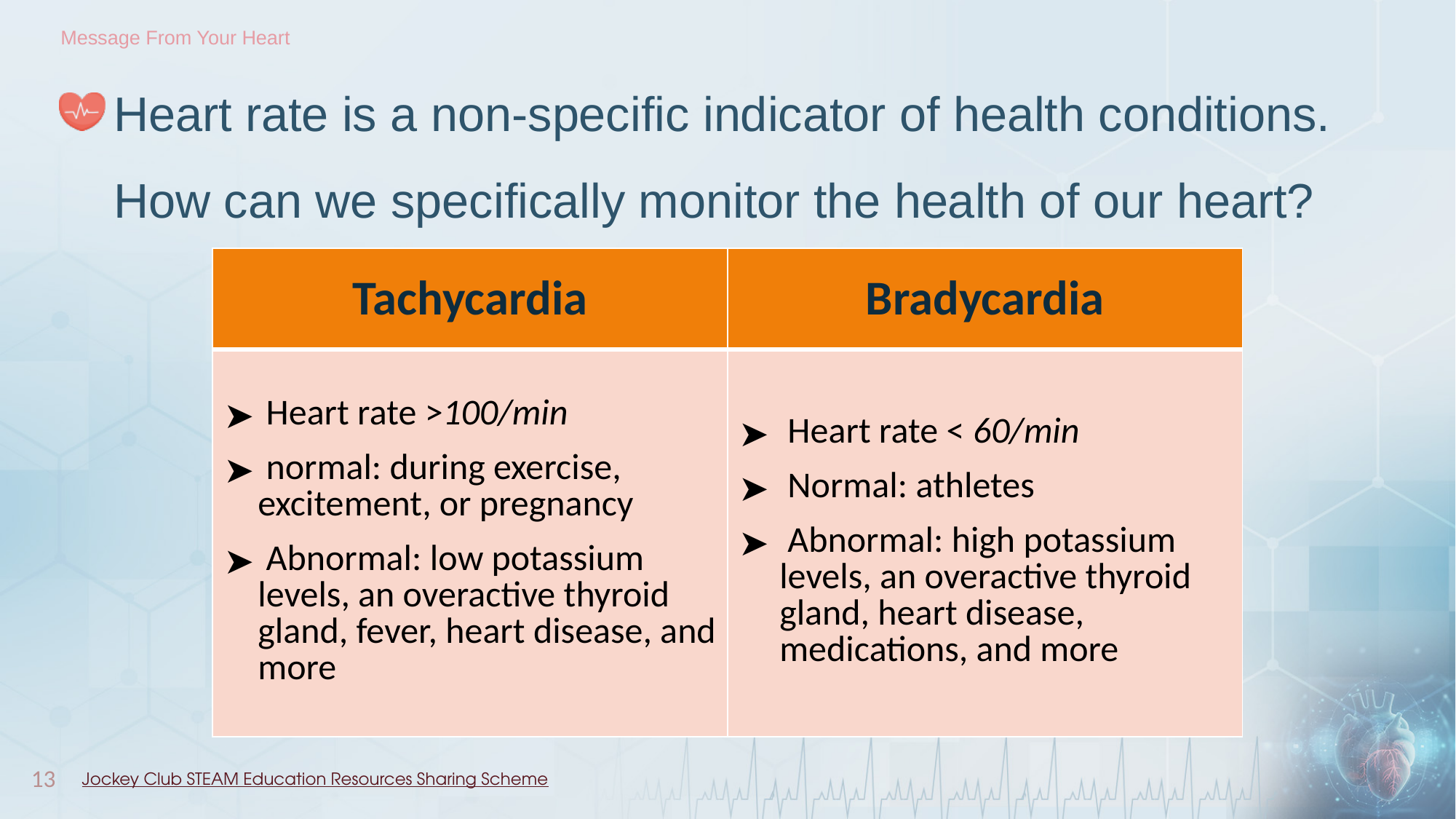

Heart rate is a non-specific indicator of health conditions. How can we specifically monitor the health of our heart?
| Tachycardia | Bradycardia |
| --- | --- |
| Heart rate >100/min normal: during exercise, excitement, or pregnancy Abnormal: low potassium levels, an overactive thyroid gland, fever, heart disease, and more | Heart rate < 60/min Normal: athletes Abnormal: high potassium levels, an overactive thyroid gland, heart disease, medications, and more |
13